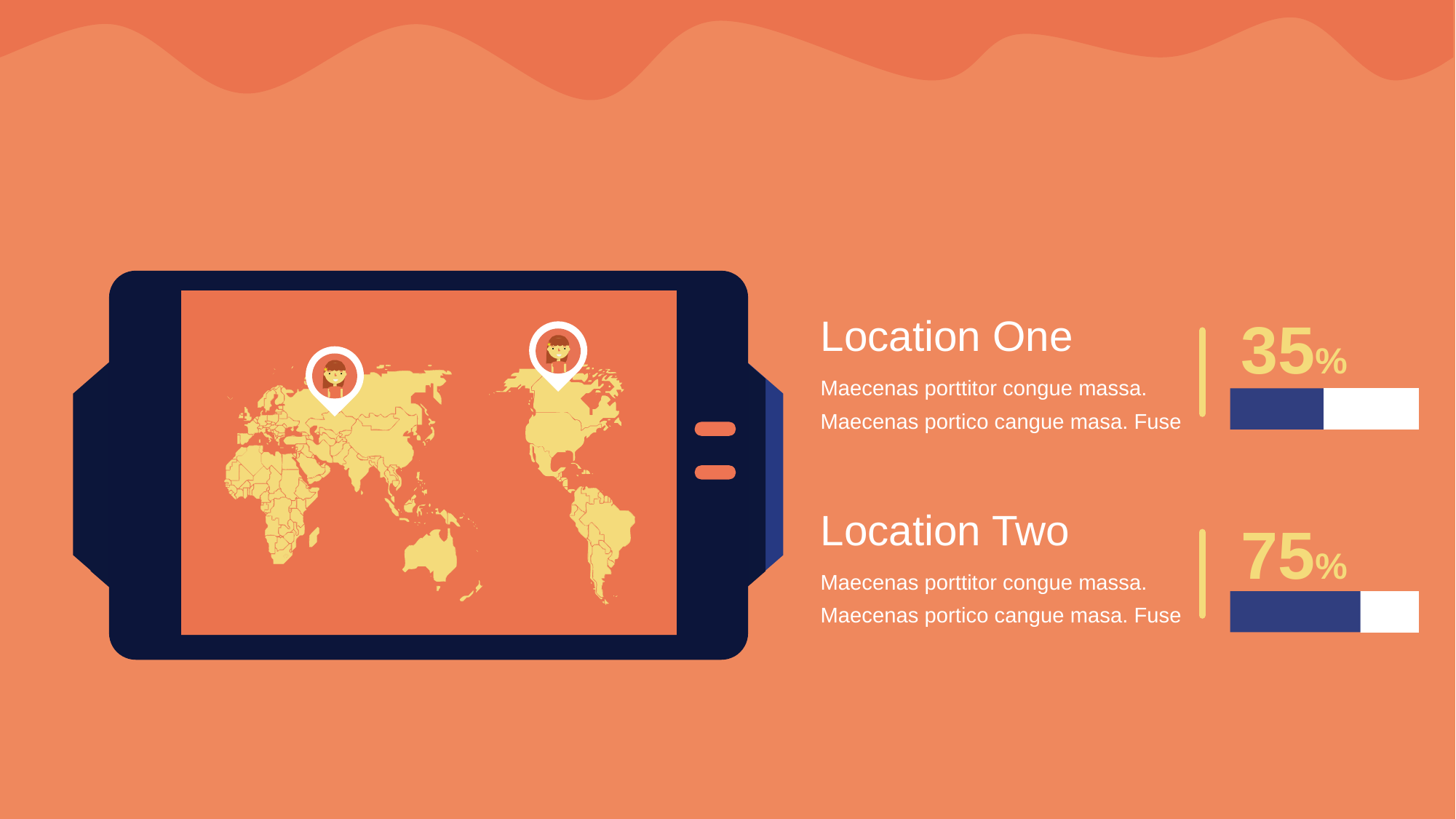

35%
Location One

Maecenas porttitor congue massa. Maecenas portico cangue masa. Fuse

Location Two
75%
Maecenas porttitor congue massa. Maecenas portico cangue masa. Fuse